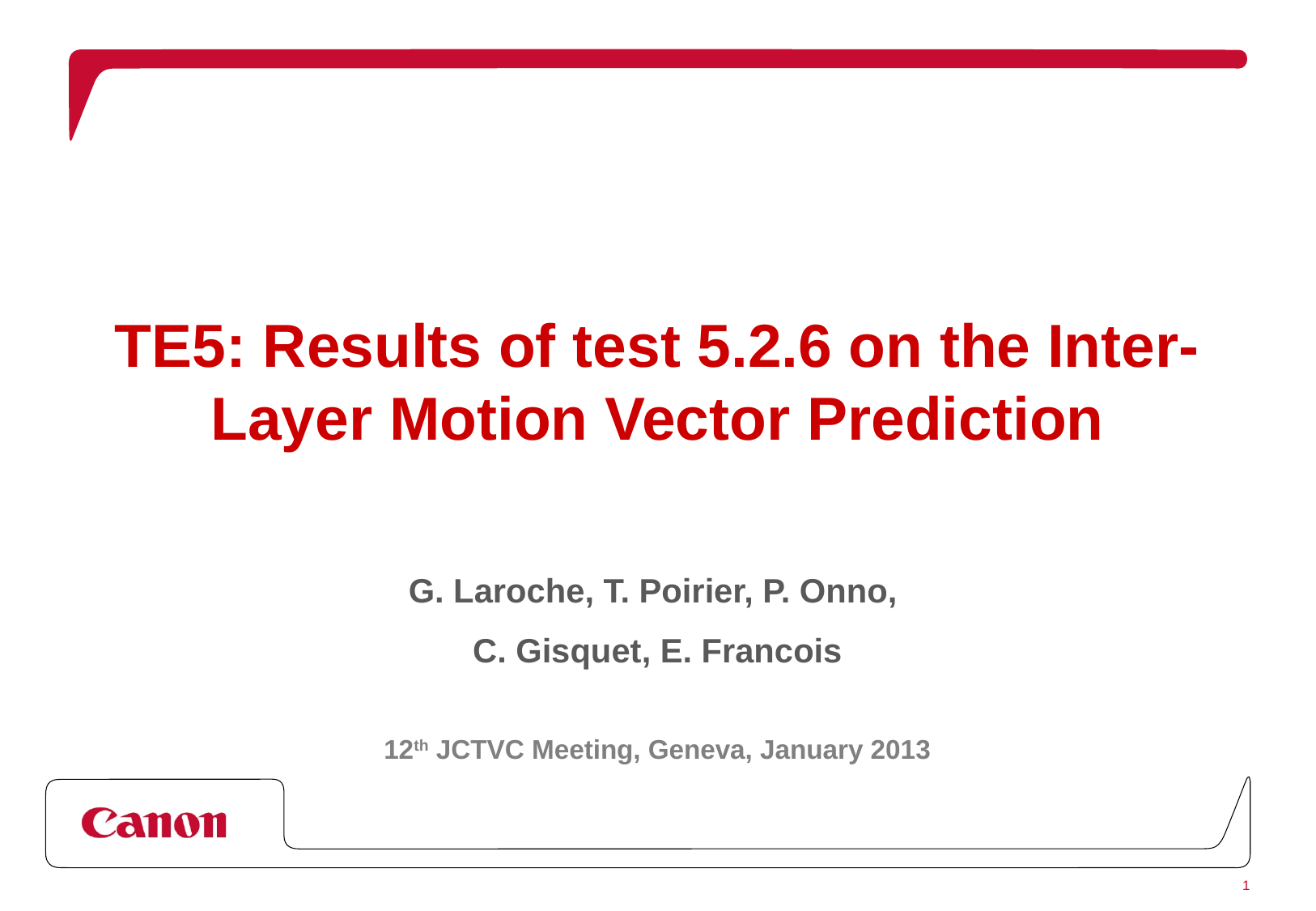

1
# TE5: Results of test 5.2.6 on the Inter-Layer Motion Vector Prediction
G. Laroche, T. Poirier, P. Onno,
C. Gisquet, E. Francois

12th JCTVC Meeting, Geneva, January 2013